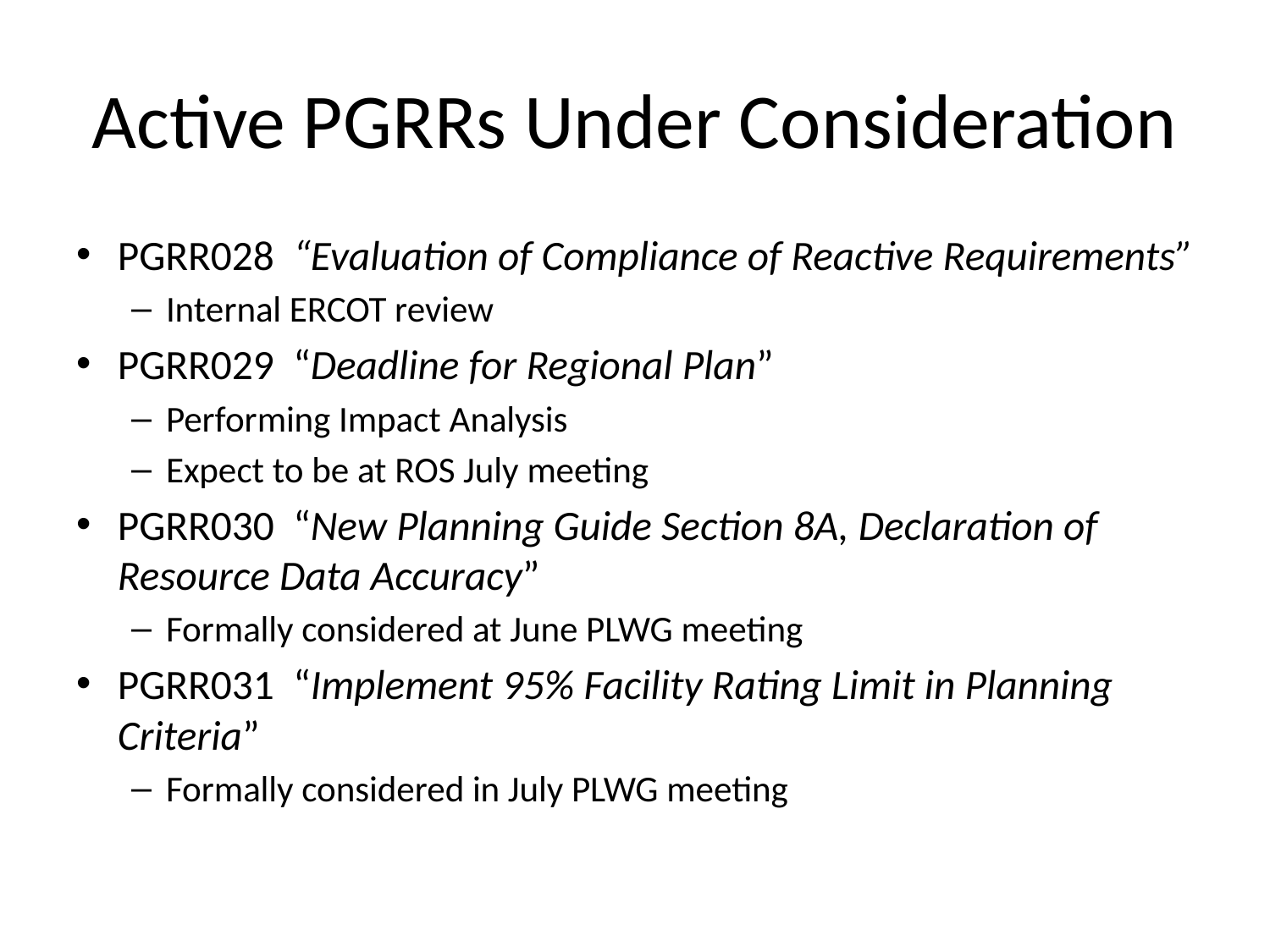

# Active PGRRs Under Consideration
PGRR028  “Evaluation of Compliance of Reactive Requirements”
Internal ERCOT review
PGRR029  “Deadline for Regional Plan”
Performing Impact Analysis
Expect to be at ROS July meeting
PGRR030  “New Planning Guide Section 8A, Declaration of Resource Data Accuracy”
Formally considered at June PLWG meeting
PGRR031  “Implement 95% Facility Rating Limit in Planning Criteria”
Formally considered in July PLWG meeting